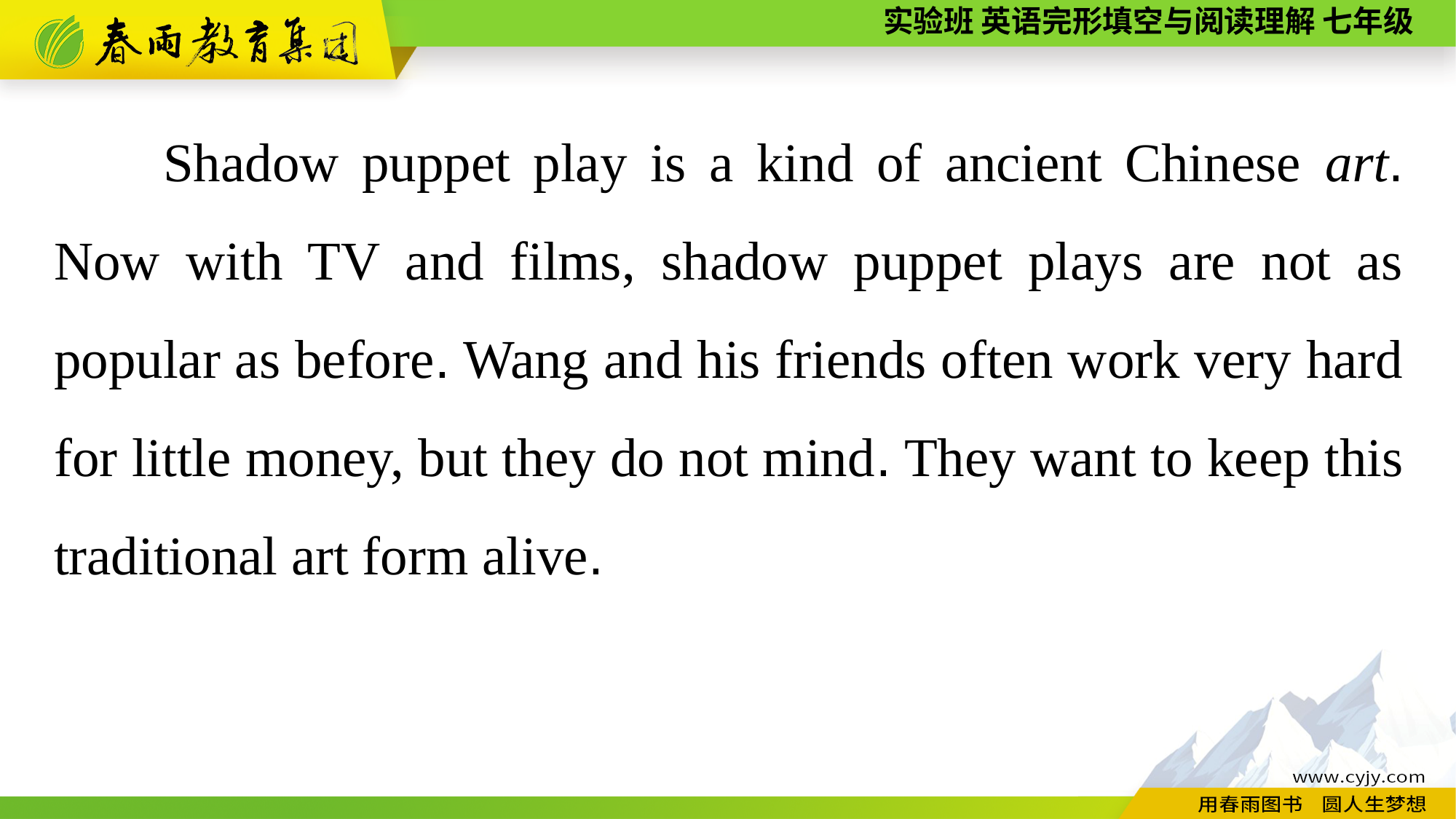

Shadow puppet play is a kind of ancient Chinese art. Now with TV and films, shadow puppet plays are not as popular as before. Wang and his friends often work very hard for little money, but they do not mind. They want to keep this traditional art form alive.